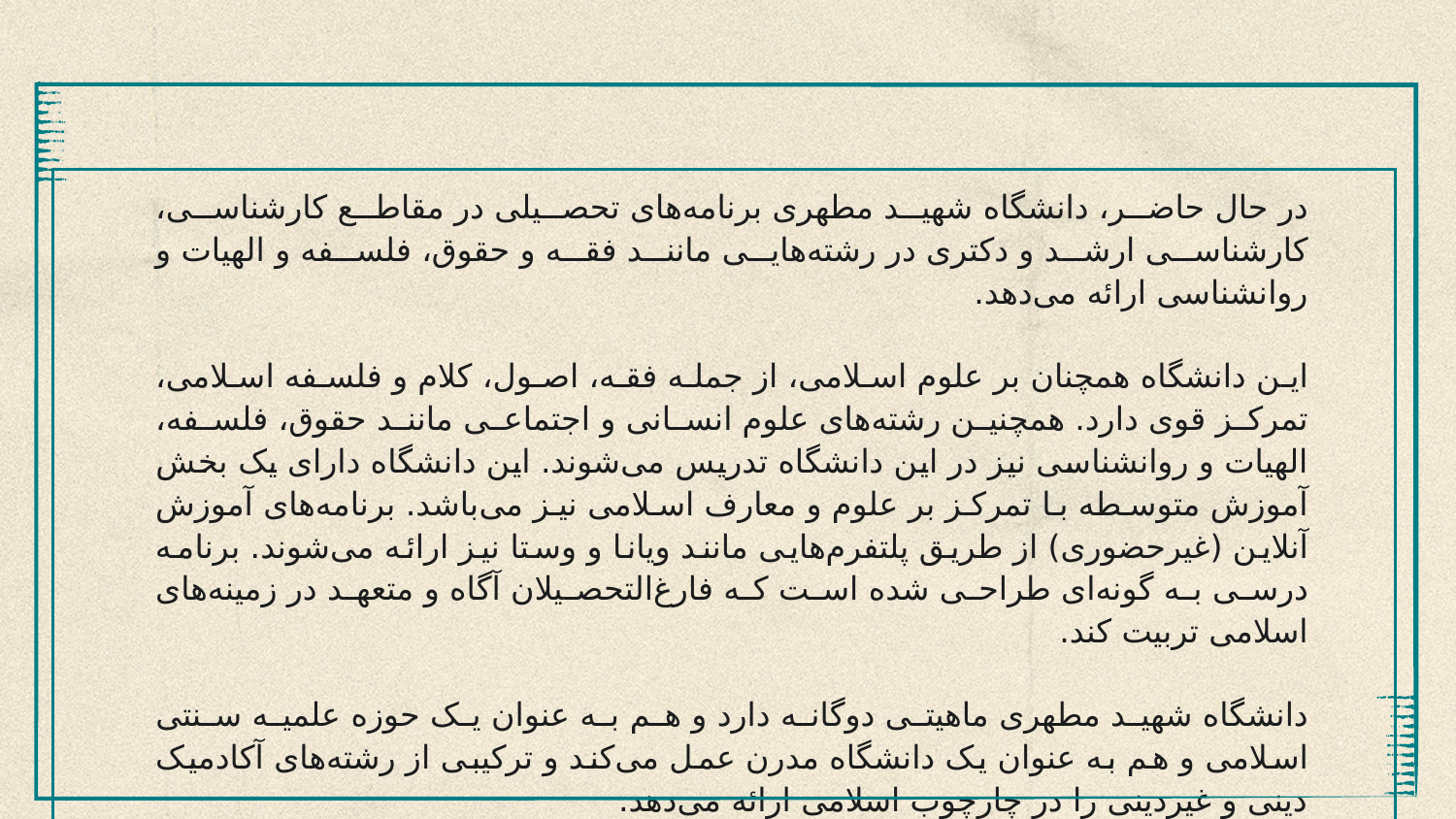

| در حال حاضر، دانشگاه شهید مطهری برنامه‌های تحصیلی در مقاطع کارشناسی، کارشناسی ارشد و دکتری در رشته‌هایی مانند فقه و حقوق، فلسفه و الهیات و روانشناسی ارائه می‌دهد. این دانشگاه همچنان بر علوم اسلامی، از جمله فقه، اصول، کلام و فلسفه اسلامی، تمرکز قوی دارد. همچنین رشته‌های علوم انسانی و اجتماعی مانند حقوق، فلسفه، الهیات و روانشناسی نیز در این دانشگاه تدریس می‌شوند. این دانشگاه دارای یک بخش آموزش متوسطه با تمرکز بر علوم و معارف اسلامی نیز می‌باشد. برنامه‌های آموزش آنلاین (غیرحضوری) از طریق پلتفرم‌هایی مانند ویانا و وستا نیز ارائه می‌شوند. برنامه درسی به گونه‌ای طراحی شده است که فارغ‌التحصیلان آگاه و متعهد در زمینه‌های اسلامی تربیت کند. دانشگاه شهید مطهری ماهیتی دوگانه دارد و هم به عنوان یک حوزه علمیه سنتی اسلامی و هم به عنوان یک دانشگاه مدرن عمل می‌کند و ترکیبی از رشته‌های آکادمیک دینی و غیردینی را در چارچوب اسلامی ارائه می‌دهد. |
| --- |